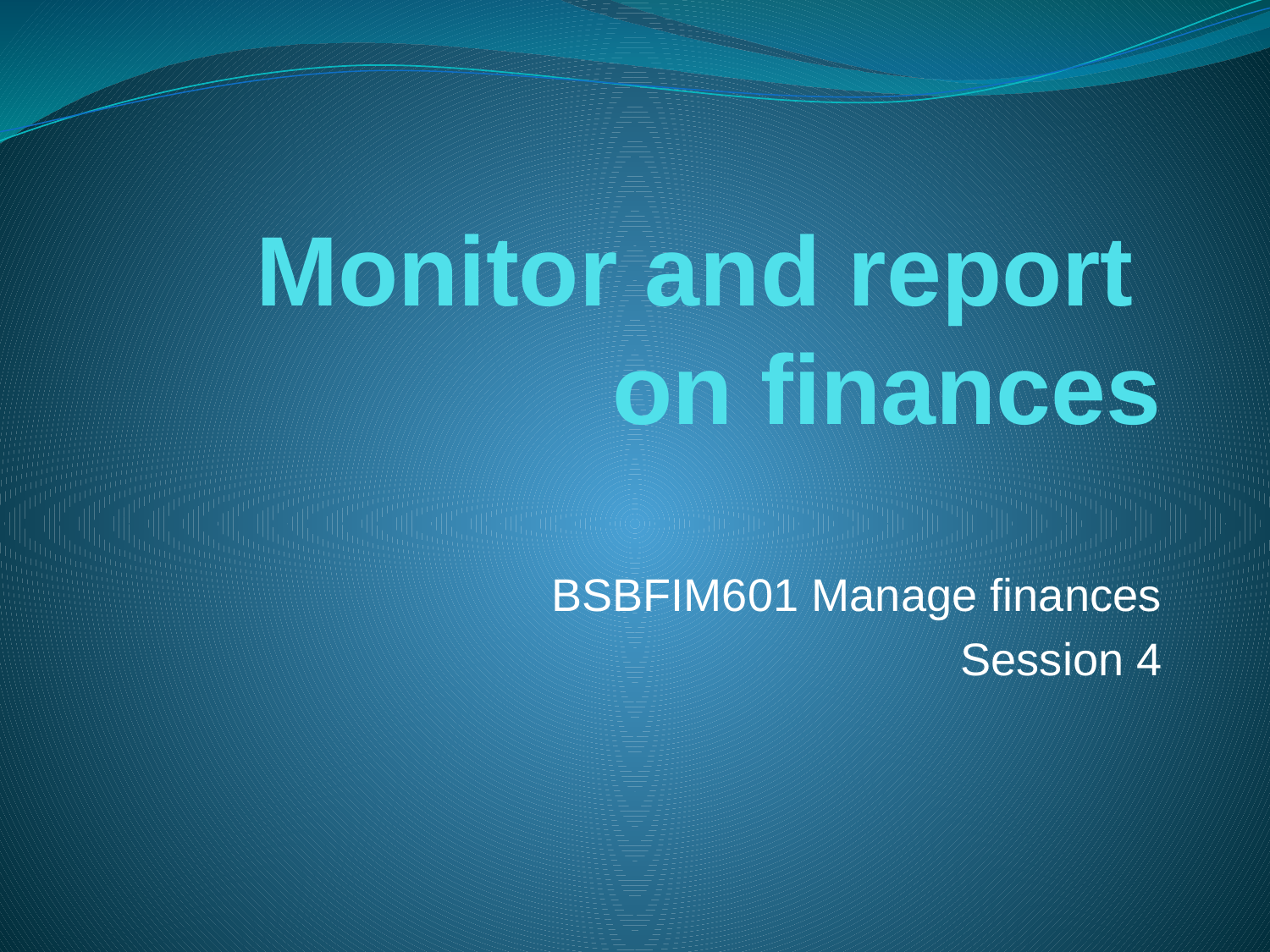

# Monitor and report on finances
BSBFIM601 Manage finances
Session 4